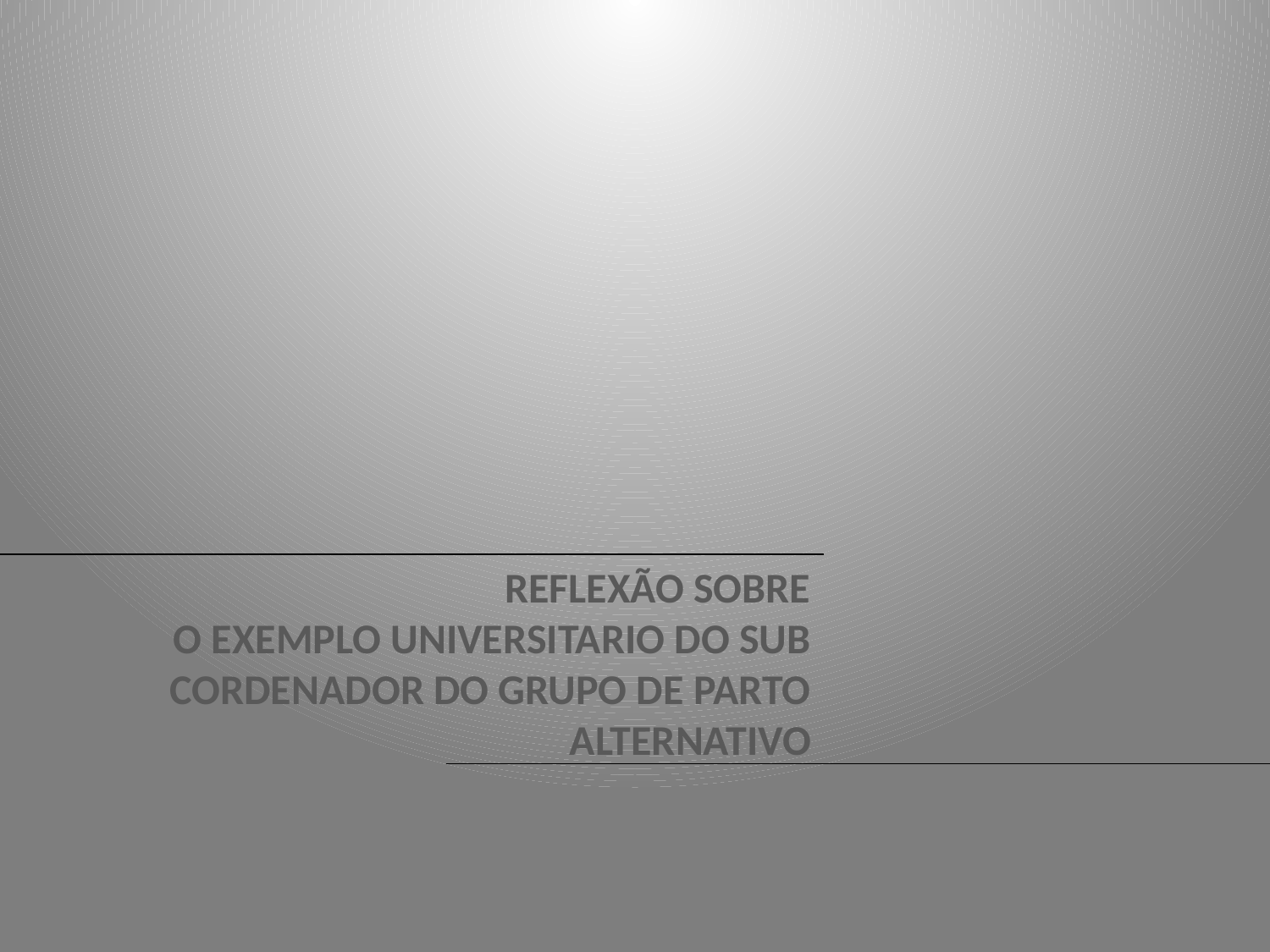

REFLEXÃO SOBRE
O EXEMPLO UNIVERSITARIO DO SUB CORDENADOR DO GRUPO DE PARTO ALTERNATIVO